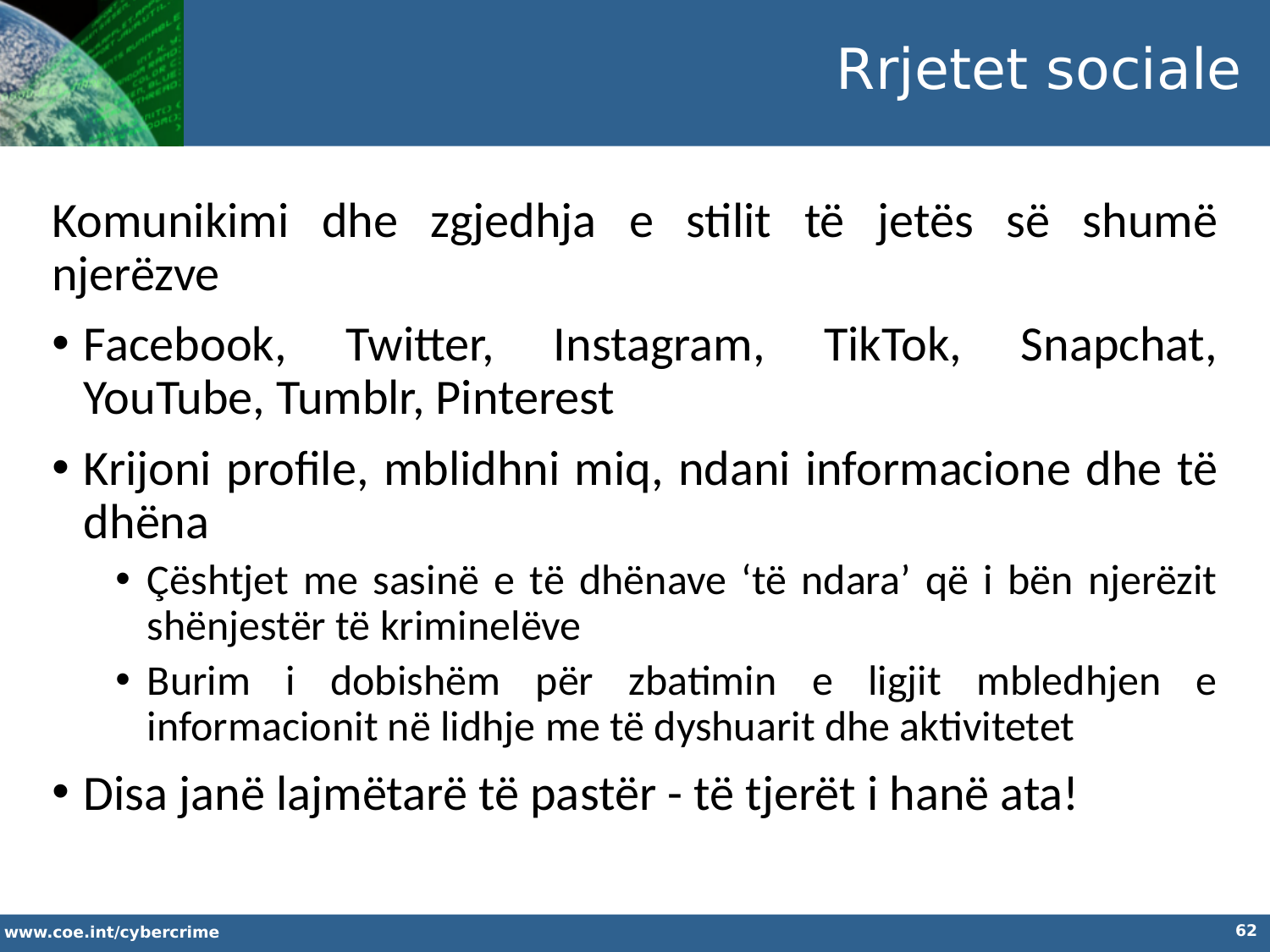

Rrjetet sociale
Komunikimi dhe zgjedhja e stilit të jetës së shumë njerëzve
Facebook, Twitter, Instagram, TikTok, Snapchat, YouTube, Tumblr, Pinterest
Krijoni profile, mblidhni miq, ndani informacione dhe të dhëna
Çështjet me sasinë e të dhënave ‘të ndara’ që i bën njerëzit shënjestër të kriminelëve
Burim i dobishëm për zbatimin e ligjit mbledhjen e informacionit në lidhje me të dyshuarit dhe aktivitetet
Disa janë lajmëtarë të pastër - të tjerët i hanë ata!